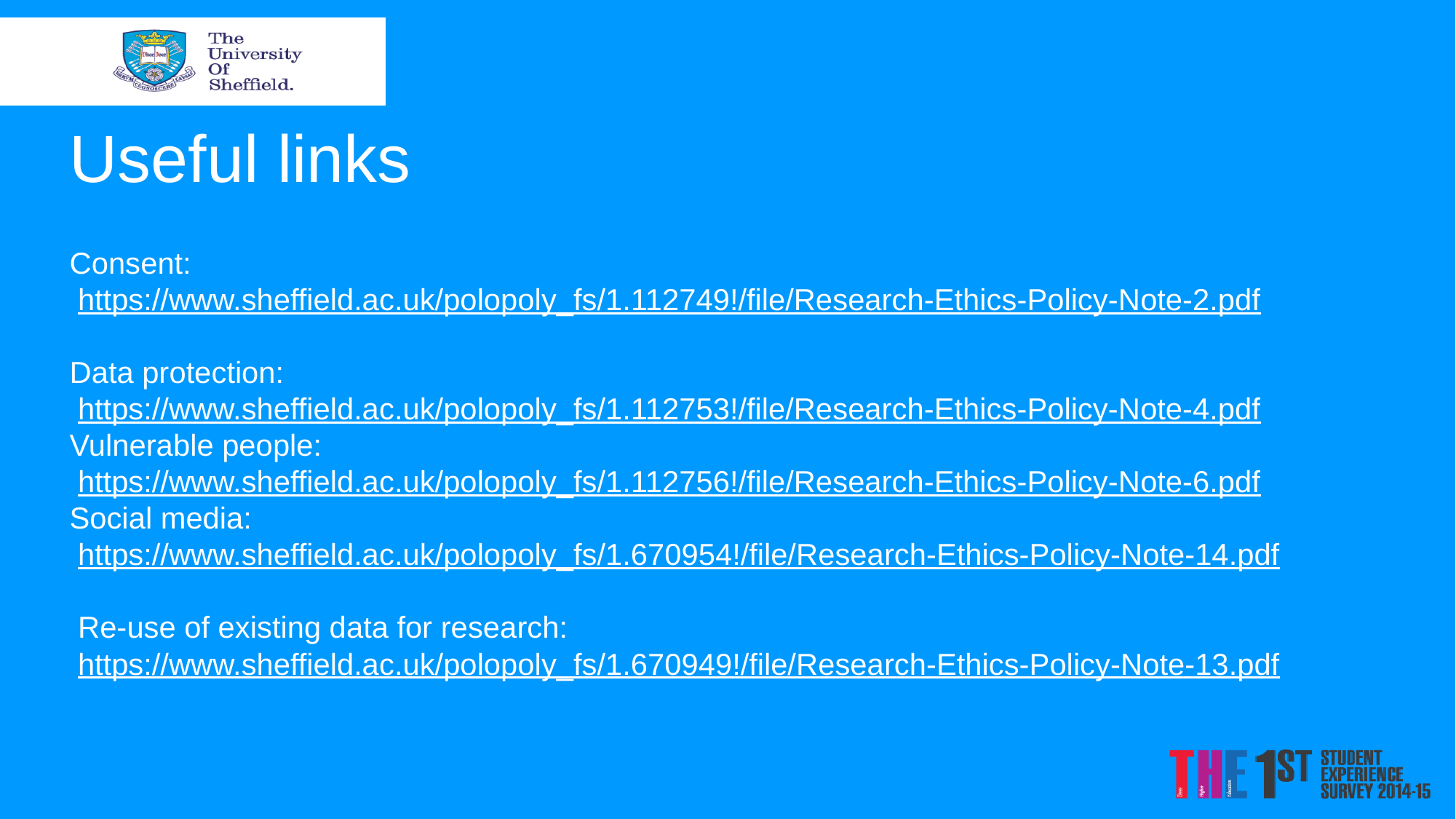

# Useful links
Consent:
 https://www.sheffield.ac.uk/polopoly_fs/1.112749!/file/Research-Ethics-Policy-Note-2.pdf
Data protection:
 https://www.sheffield.ac.uk/polopoly_fs/1.112753!/file/Research-Ethics-Policy-Note-4.pdf
Vulnerable people:
 https://www.sheffield.ac.uk/polopoly_fs/1.112756!/file/Research-Ethics-Policy-Note-6.pdf
Social media:
 https://www.sheffield.ac.uk/polopoly_fs/1.670954!/file/Research-Ethics-Policy-Note-14.pdf
 Re-use of existing data for research:
 https://www.sheffield.ac.uk/polopoly_fs/1.670949!/file/Research-Ethics-Policy-Note-13.pdf